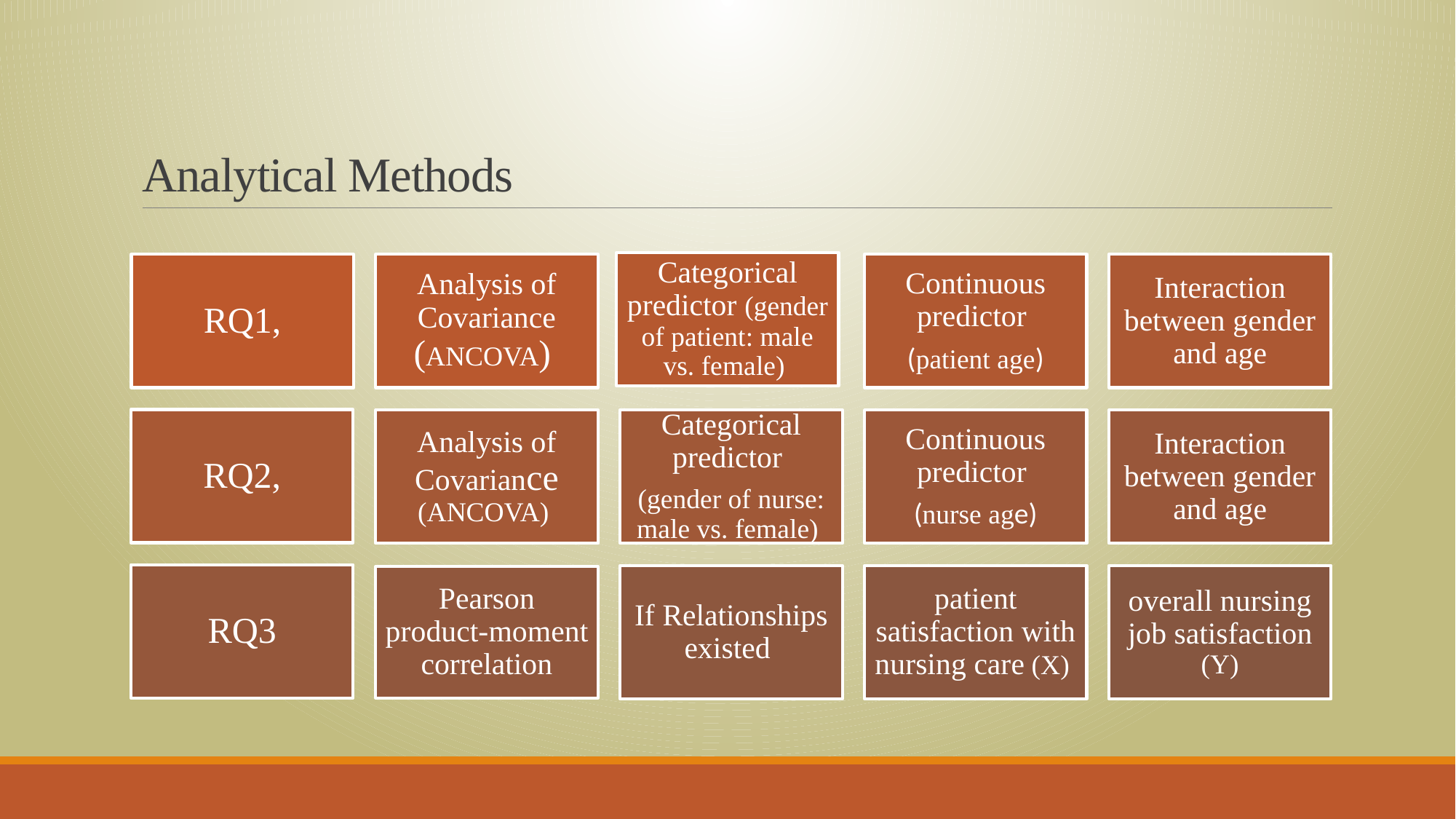

# Analytical Methods
RQ1,
Analysis of Covariance (ANCOVA)
Categorical predictor (gender of patient: male vs. female)
Continuous predictor
(patient age)
Interaction between gender and age
RQ2,
Analysis of Covariance (ANCOVA)
Categorical predictor
(gender of nurse: male vs. female)
Continuous predictor
(nurse age)
Interaction between gender and age
RQ3
Pearson product-moment correlation
If Relationships existed
patient satisfaction with nursing care (X)
overall nursing job satisfaction (Y)